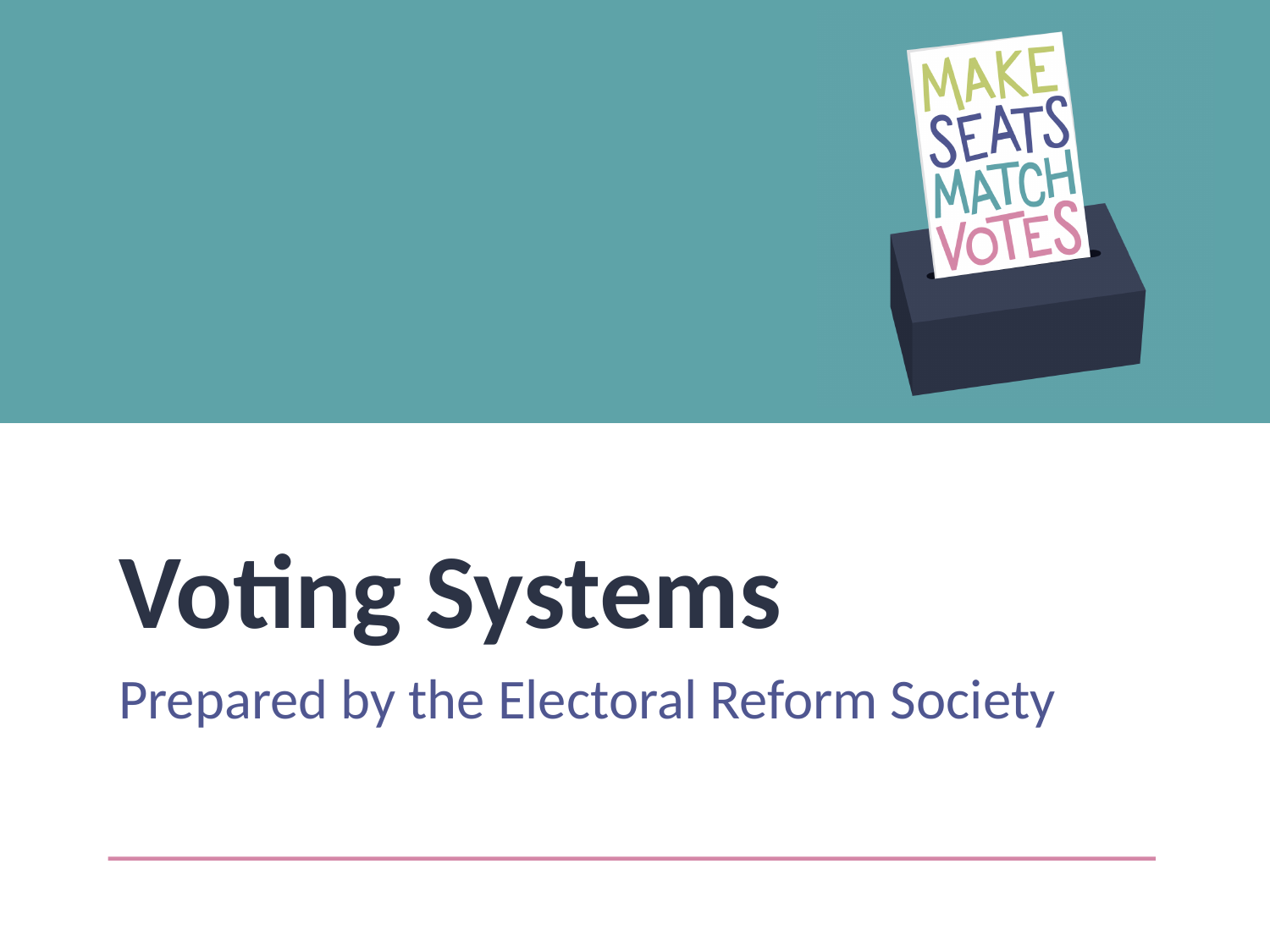

# Voting Systems
Prepared by the Electoral Reform Society